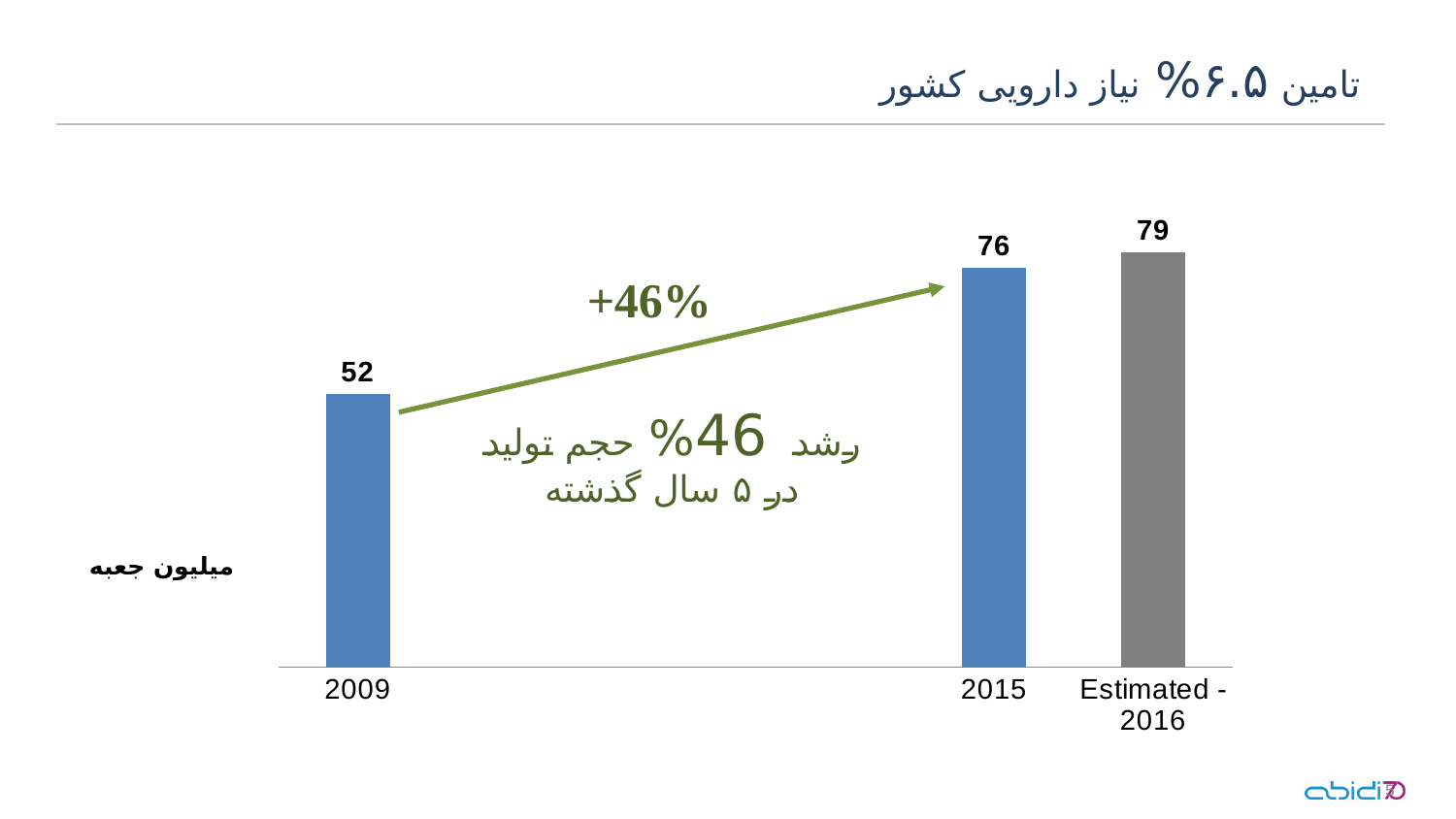

تامین ۶.۵% نیاز دارویی کشور

### Chart

| Category |  |
|---|---|
| 2009 | 52.0 |
|  | None |
|  | None |
|  | None |
| 2015 | 76.0 |
| Estimated - 2016 | 79.0 |
میلیون جعبه